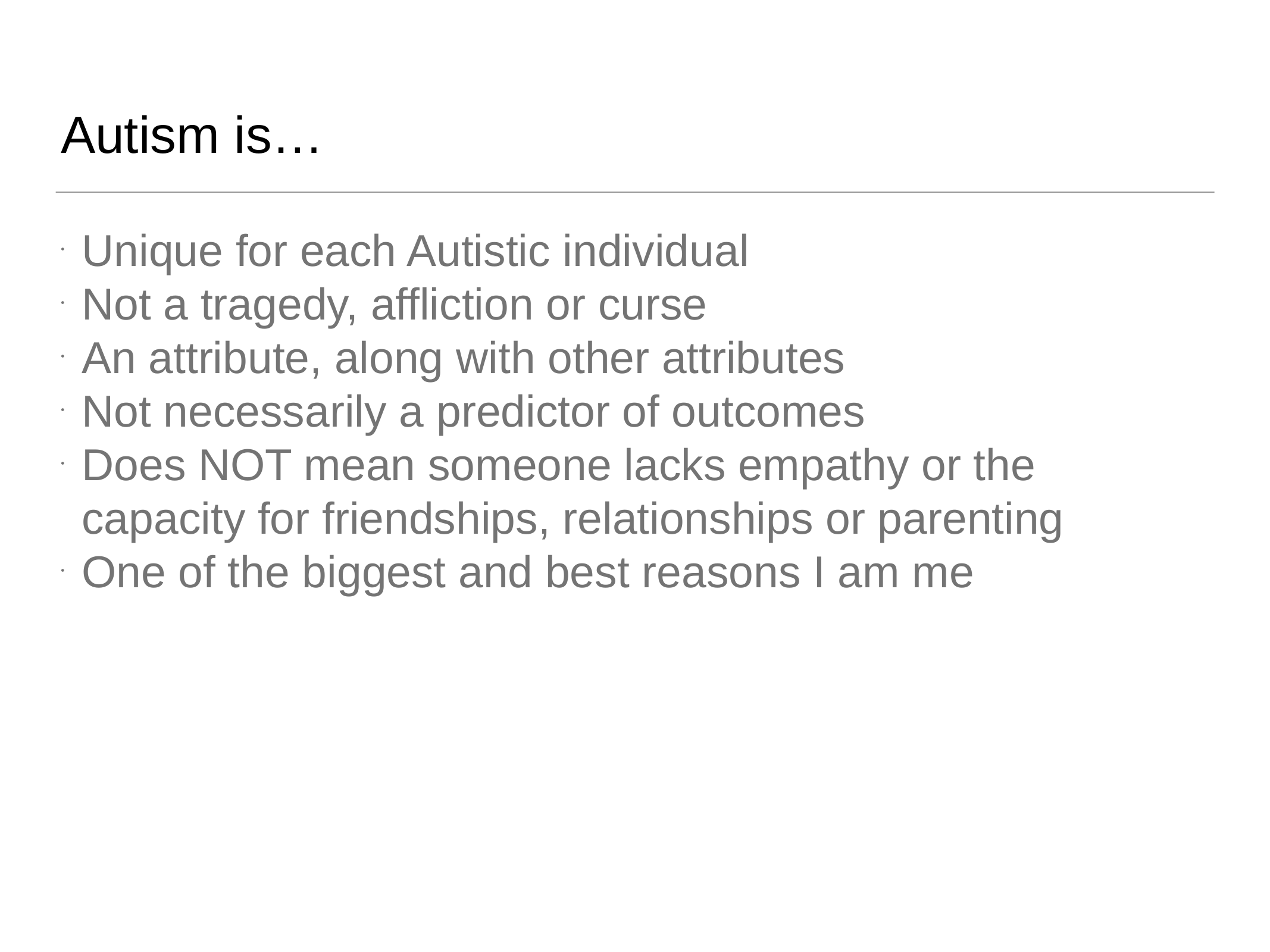

Autism is…
Unique for each Autistic individual
Not a tragedy, affliction or curse
An attribute, along with other attributes
Not necessarily a predictor of outcomes
Does NOT mean someone lacks empathy or the capacity for friendships, relationships or parenting
One of the biggest and best reasons I am me